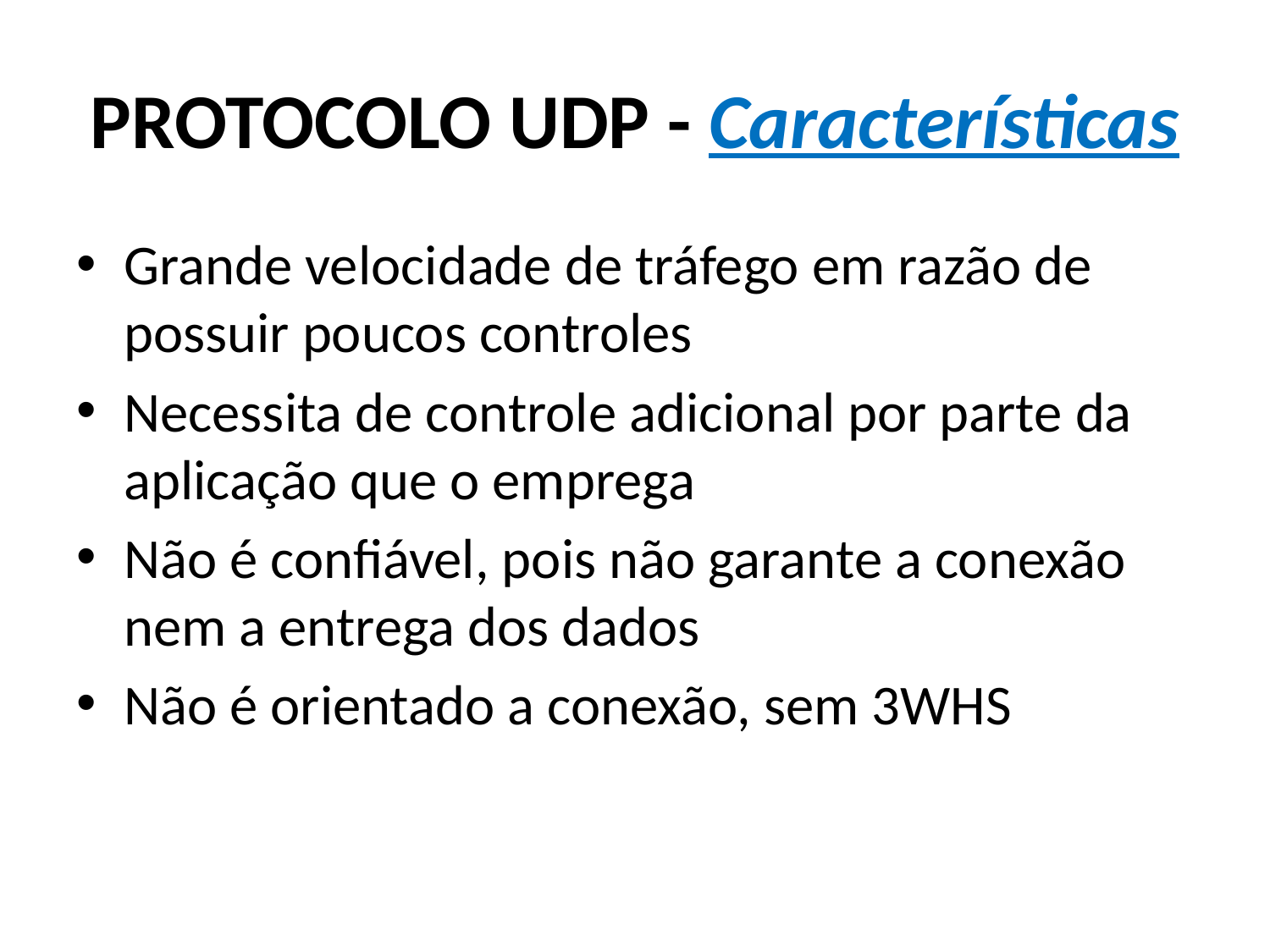

# PROTOCOLO UDP - Características
Grande velocidade de tráfego em razão de possuir poucos controles
Necessita de controle adicional por parte da aplicação que o emprega
Não é confiável, pois não garante a conexão nem a entrega dos dados
Não é orientado a conexão, sem 3WHS